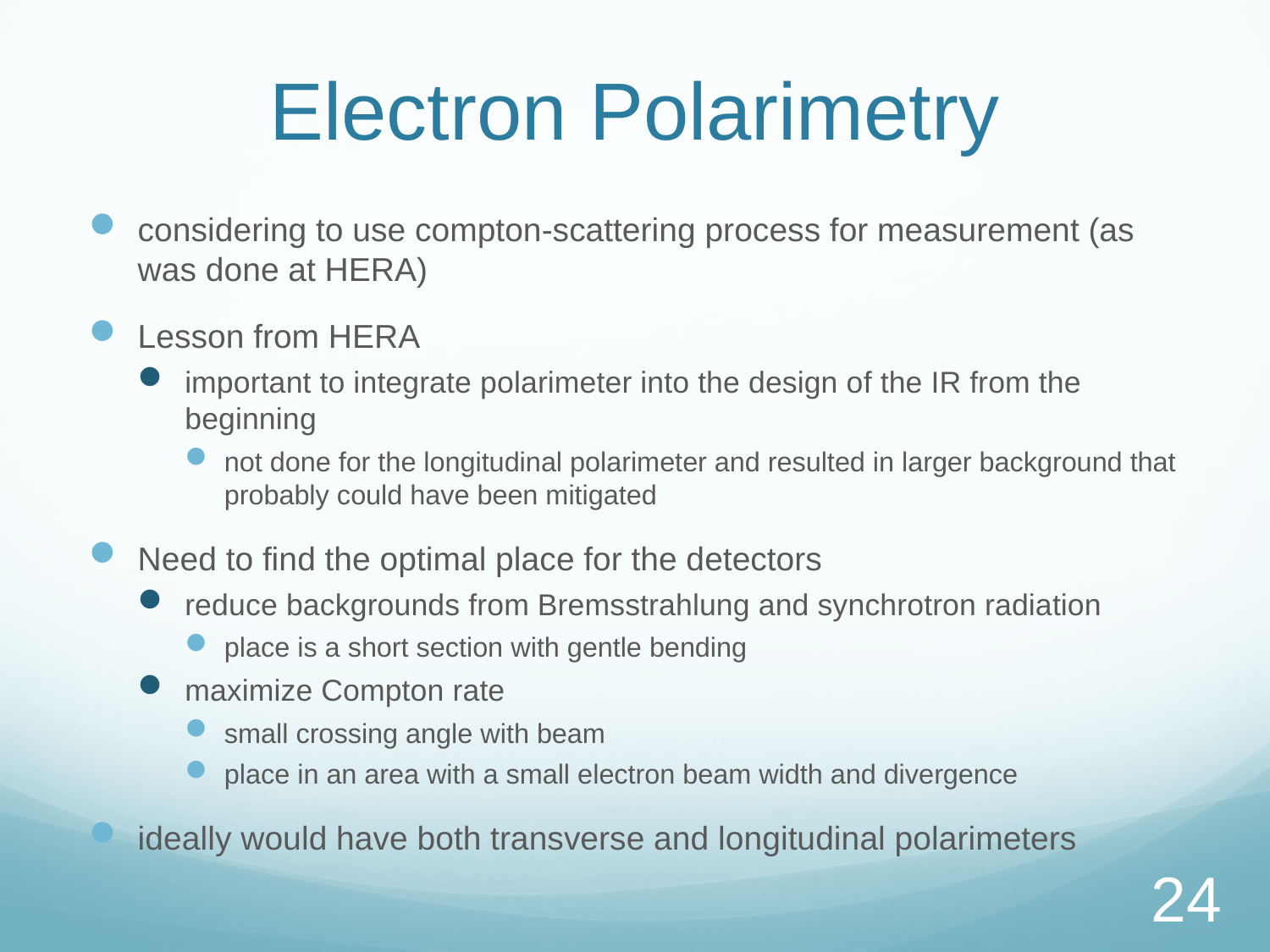

# Electron Polarimetry
considering to use compton-scattering process for measurement (as was done at HERA)
Lesson from HERA
important to integrate polarimeter into the design of the IR from the beginning
not done for the longitudinal polarimeter and resulted in larger background that probably could have been mitigated
Need to find the optimal place for the detectors
reduce backgrounds from Bremsstrahlung and synchrotron radiation
place is a short section with gentle bending
maximize Compton rate
small crossing angle with beam
place in an area with a small electron beam width and divergence
ideally would have both transverse and longitudinal polarimeters
24